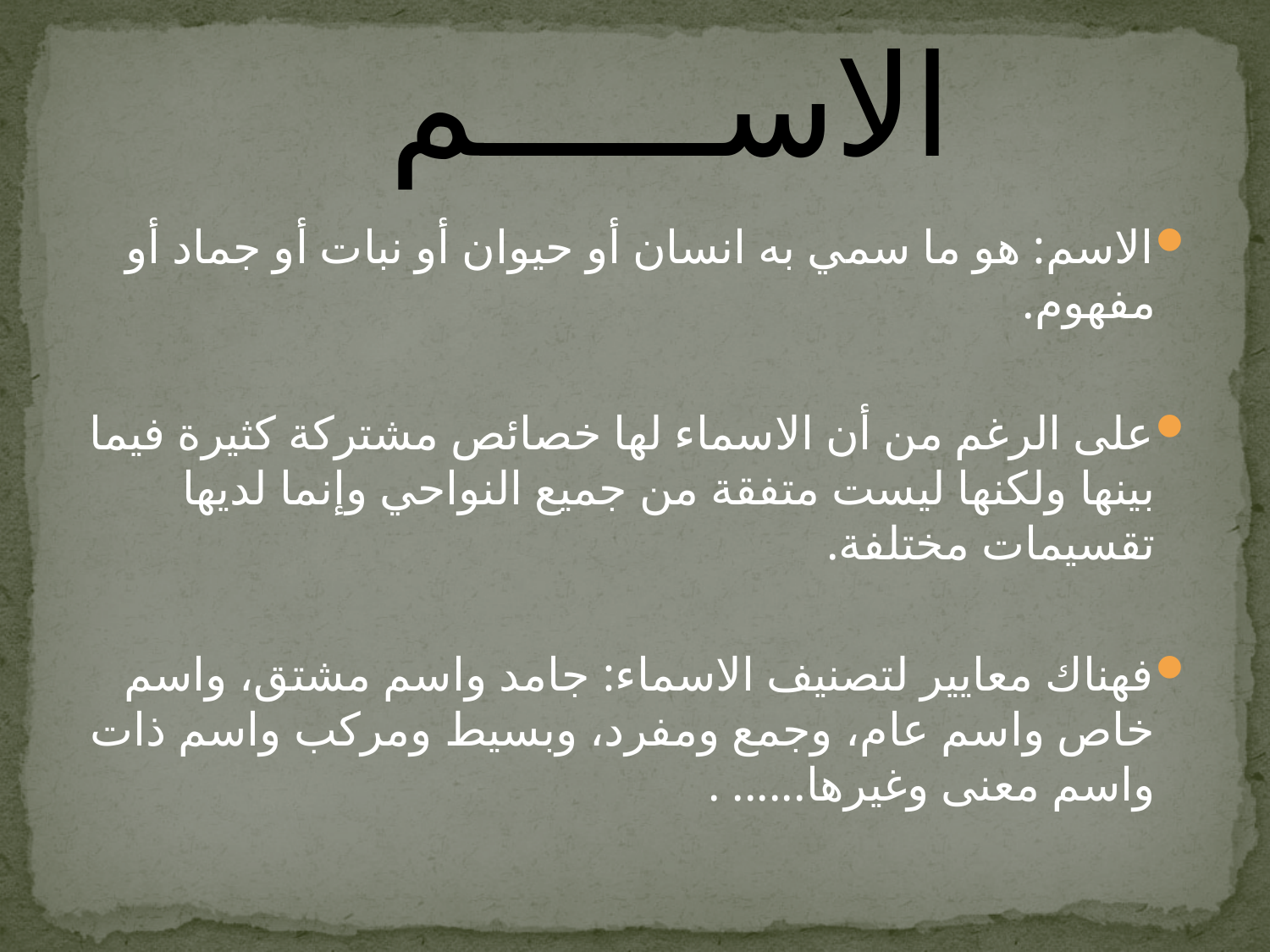

# الاســــــم
الاسم: هو ما سمي به انسان أو حيوان أو نبات أو جماد أو مفهوم.

على الرغم من أن الاسماء لها خصائص مشتركة كثيرة فيما بينها ولكنها ليست متفقة من جميع النواحي وإنما لديها تقسيمات مختلفة.

فهناك معايير لتصنيف الاسماء: جامد واسم مشتق، واسم خاص واسم عام، وجمع ومفرد، وبسيط ومركب واسم ذات واسم معنى وغيرها...... .